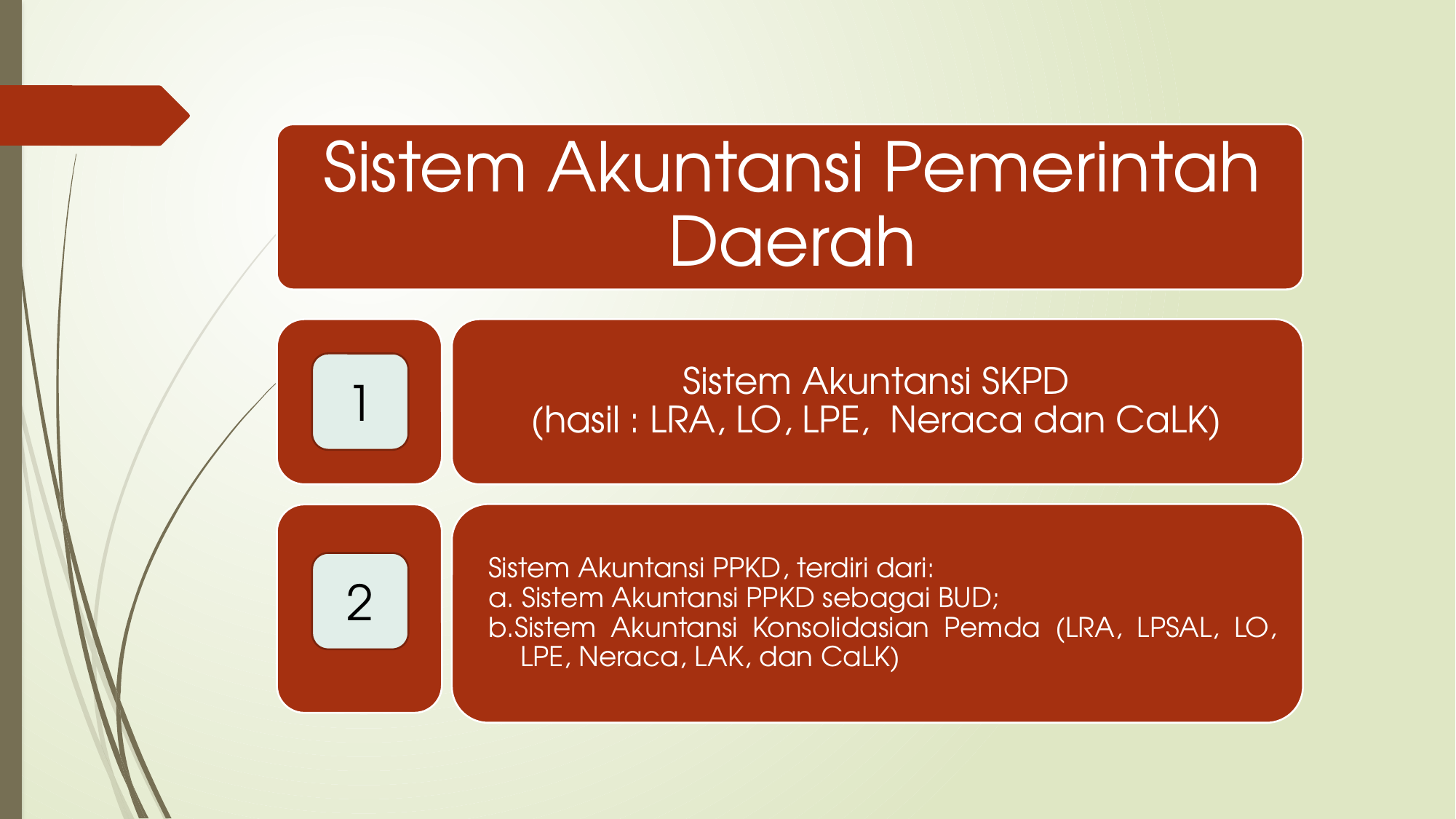

Sistem Akuntansi Pemerintah Daerah
Sistem Akuntansi SKPD
(hasil : LRA, LO, LPE,  Neraca dan CaLK)
Sistem Akuntansi PPKD, terdiri dari:
a. Sistem Akuntansi PPKD sebagai BUD;
b.Sistem Akuntansi Konsolidasian Pemda (LRA, LPSAL, LO, LPE, Neraca, LAK, dan CaLK)
1
2